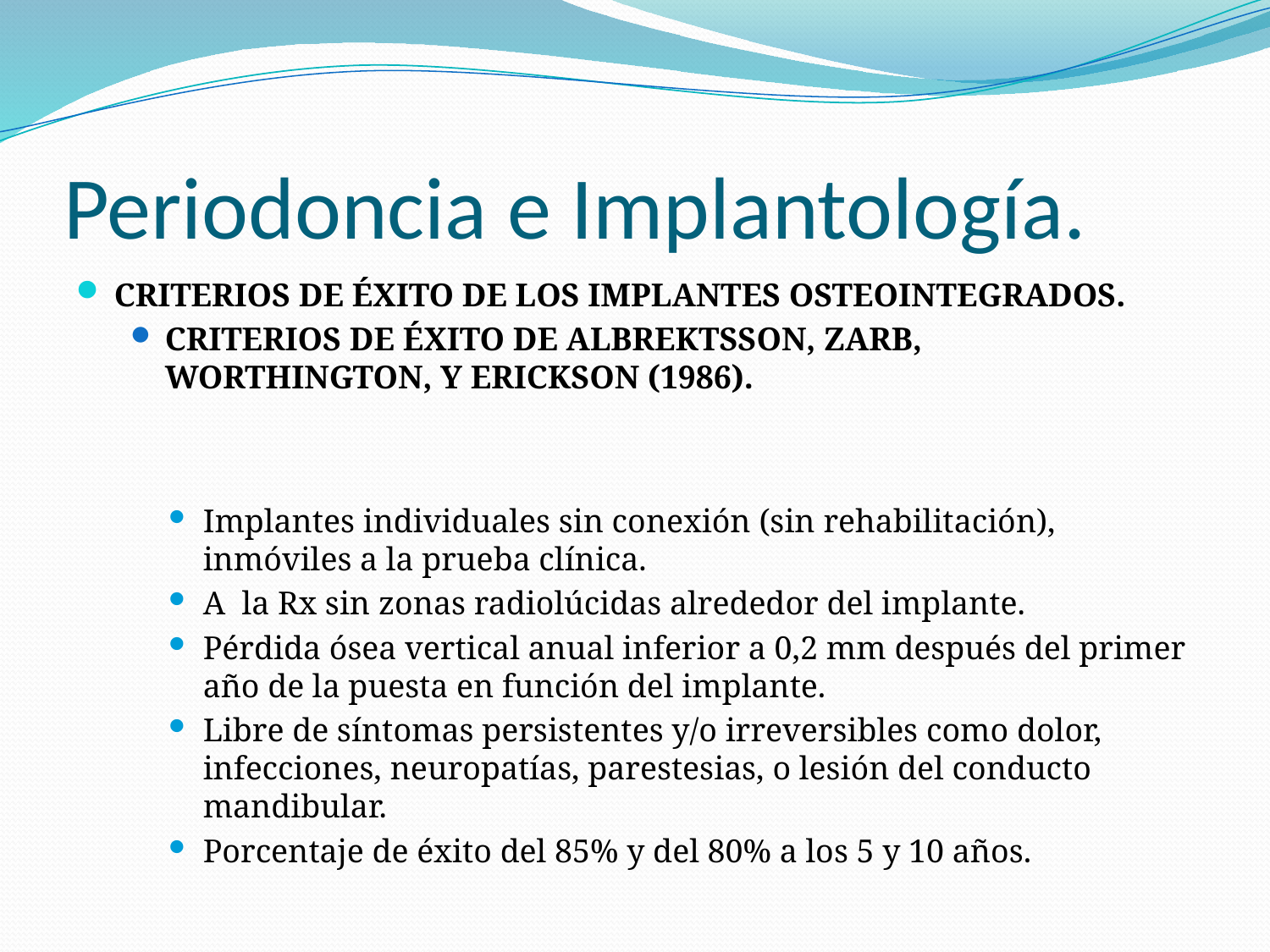

# Periodoncia e Implantología.
CRITERIOS DE ÉXITO DE LOS IMPLANTES OSTEOINTEGRADOS.
CRITERIOS DE ÉXITO DE ALBREKTSSON, ZARB, WORTHINGTON, Y ERICKSON (1986).

Implantes individuales sin conexión (sin rehabilitación), inmóviles a la prueba clínica.
A  la Rx sin zonas radiolúcidas alrededor del implante.
Pérdida ósea vertical anual inferior a 0,2 mm después del primer año de la puesta en función del implante.
Libre de síntomas persistentes y/o irreversibles como dolor, infecciones, neuropatías, parestesias, o lesión del conducto mandibular.
Porcentaje de éxito del 85% y del 80% a los 5 y 10 años.